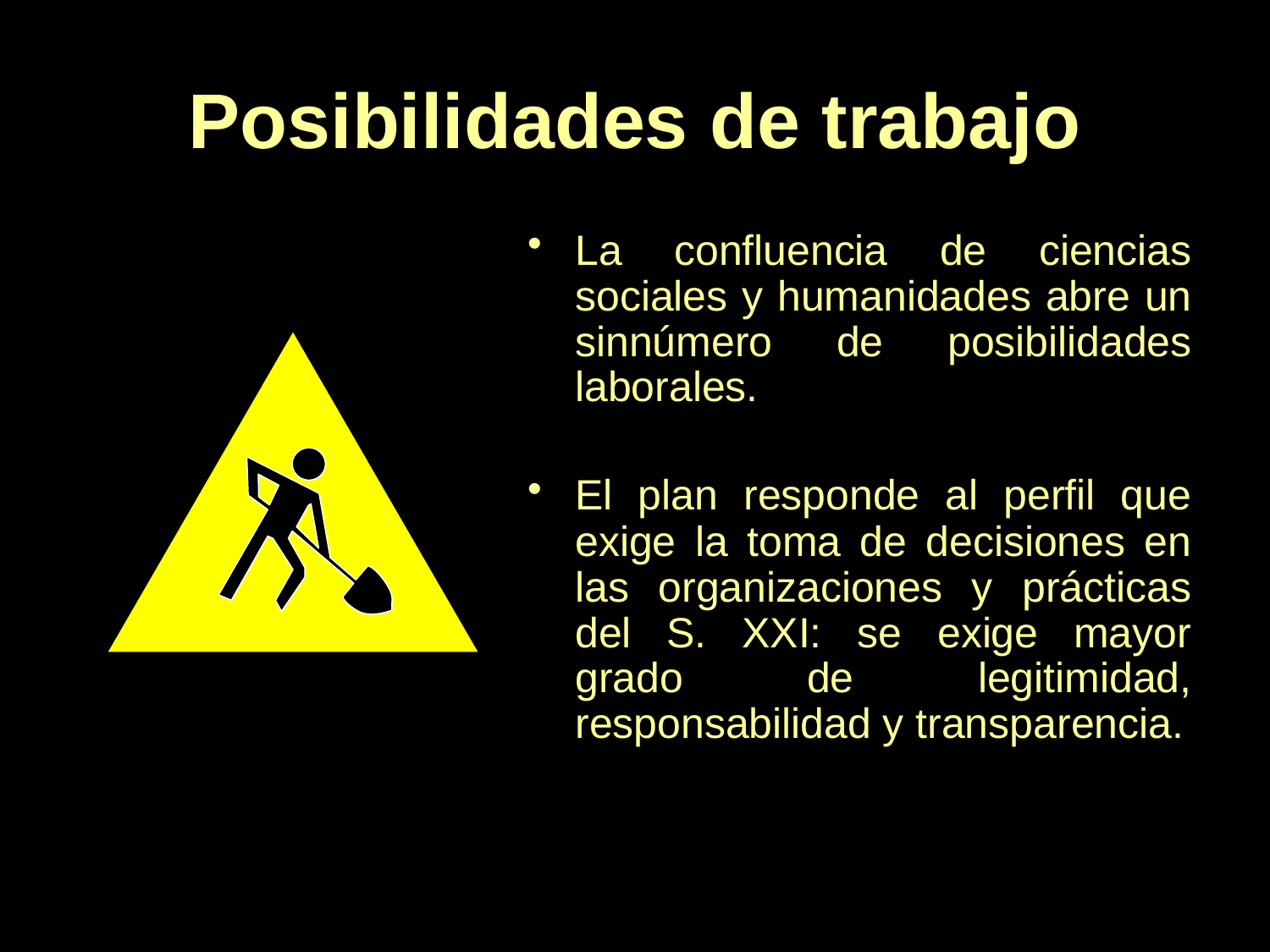

# Posibilidades de trabajo
La confluencia de ciencias sociales y humanidades abre un sinnúmero de posibilidades laborales.

El plan responde al perfil que exige la toma de decisiones en las organizaciones y prácticas del S. XXI: se exige mayor grado de legitimidad, responsabilidad y transparencia.